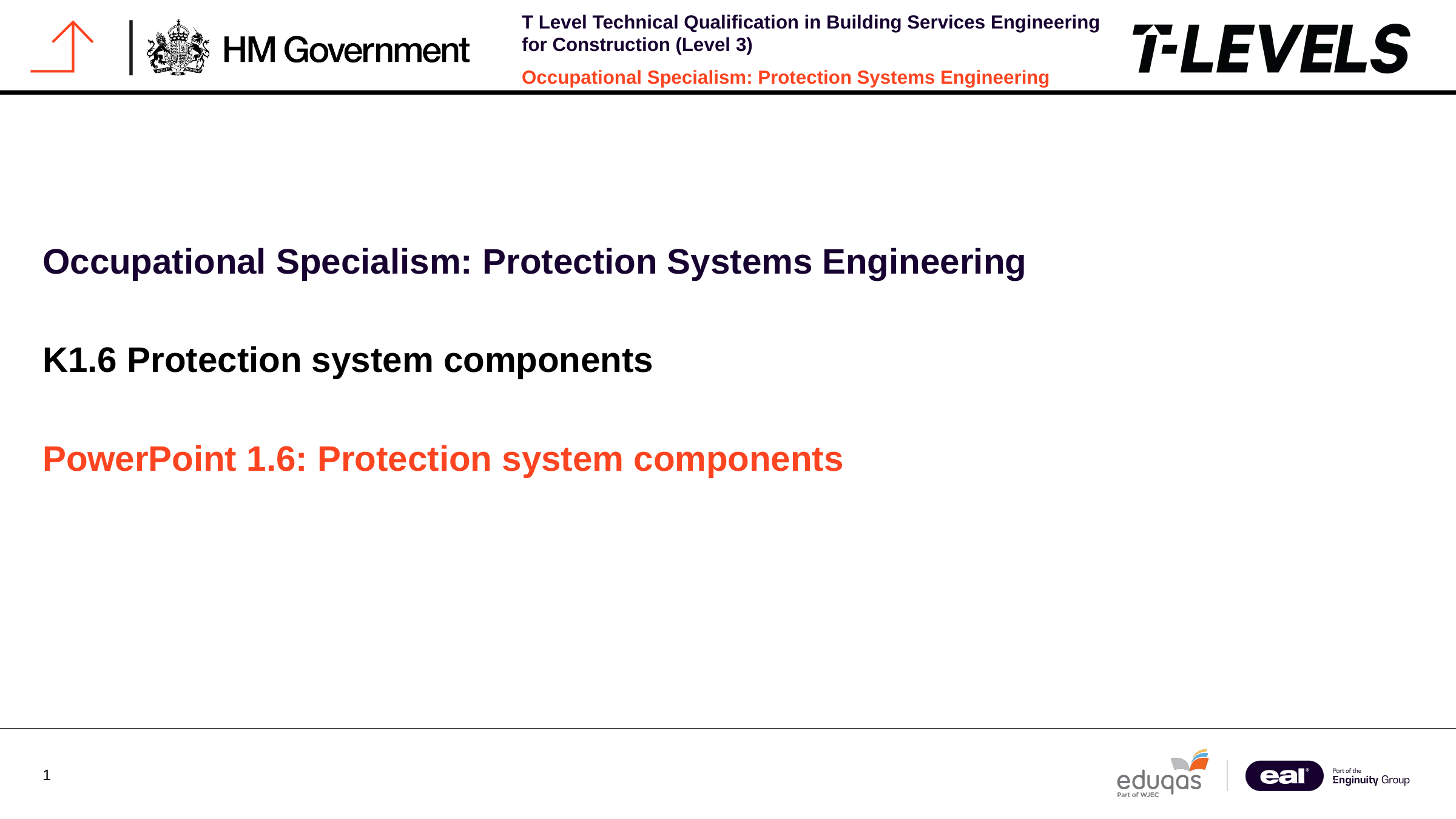

Occupational Specialism: Protection Systems Engineering

K1.6 Protection system components

PowerPoint 1.6: Protection system components